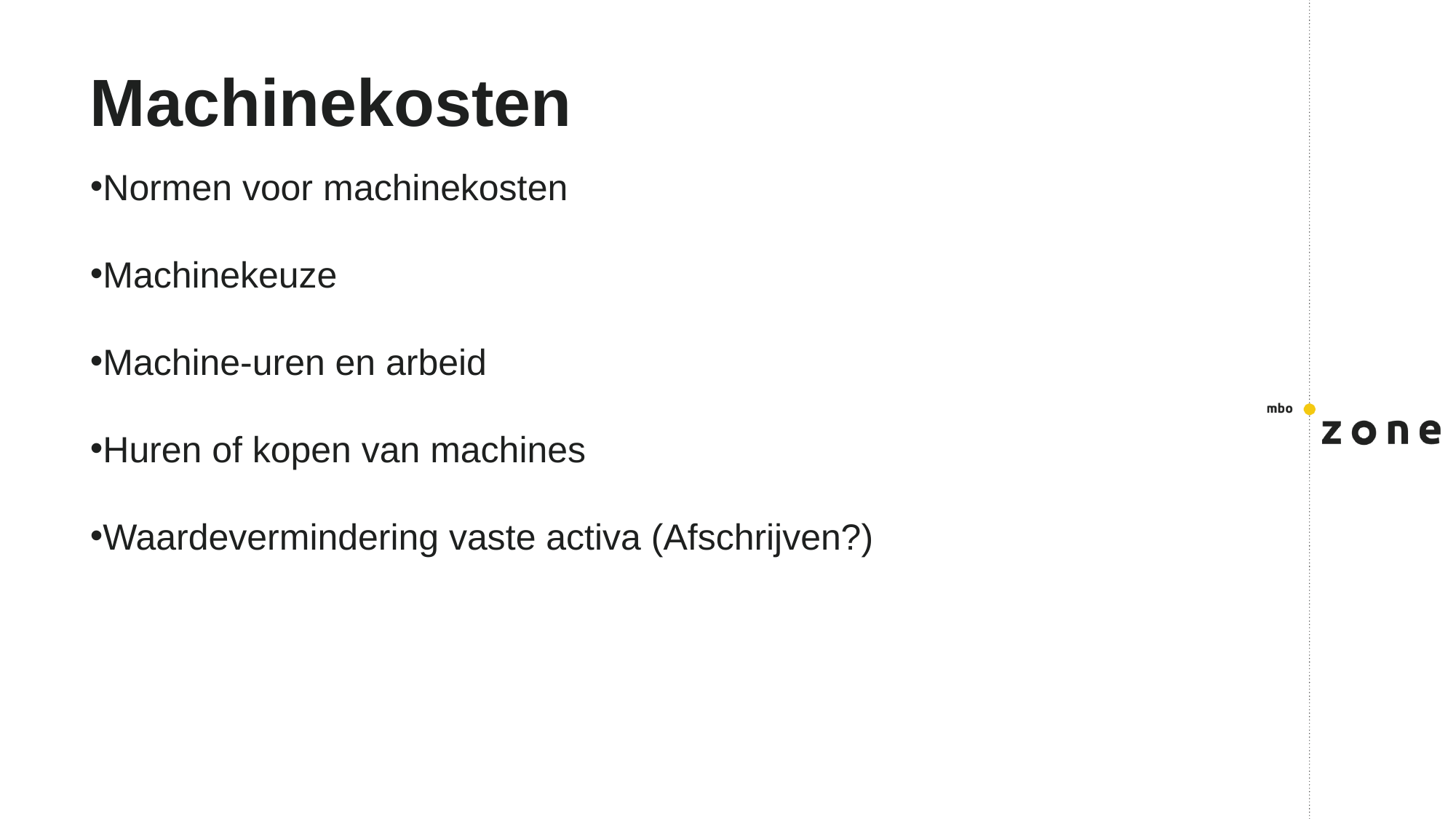

# Machinekosten
Normen voor machinekosten

Machinekeuze

Machine-uren en arbeid

Huren of kopen van machines

Waardevermindering vaste activa (Afschrijven?)